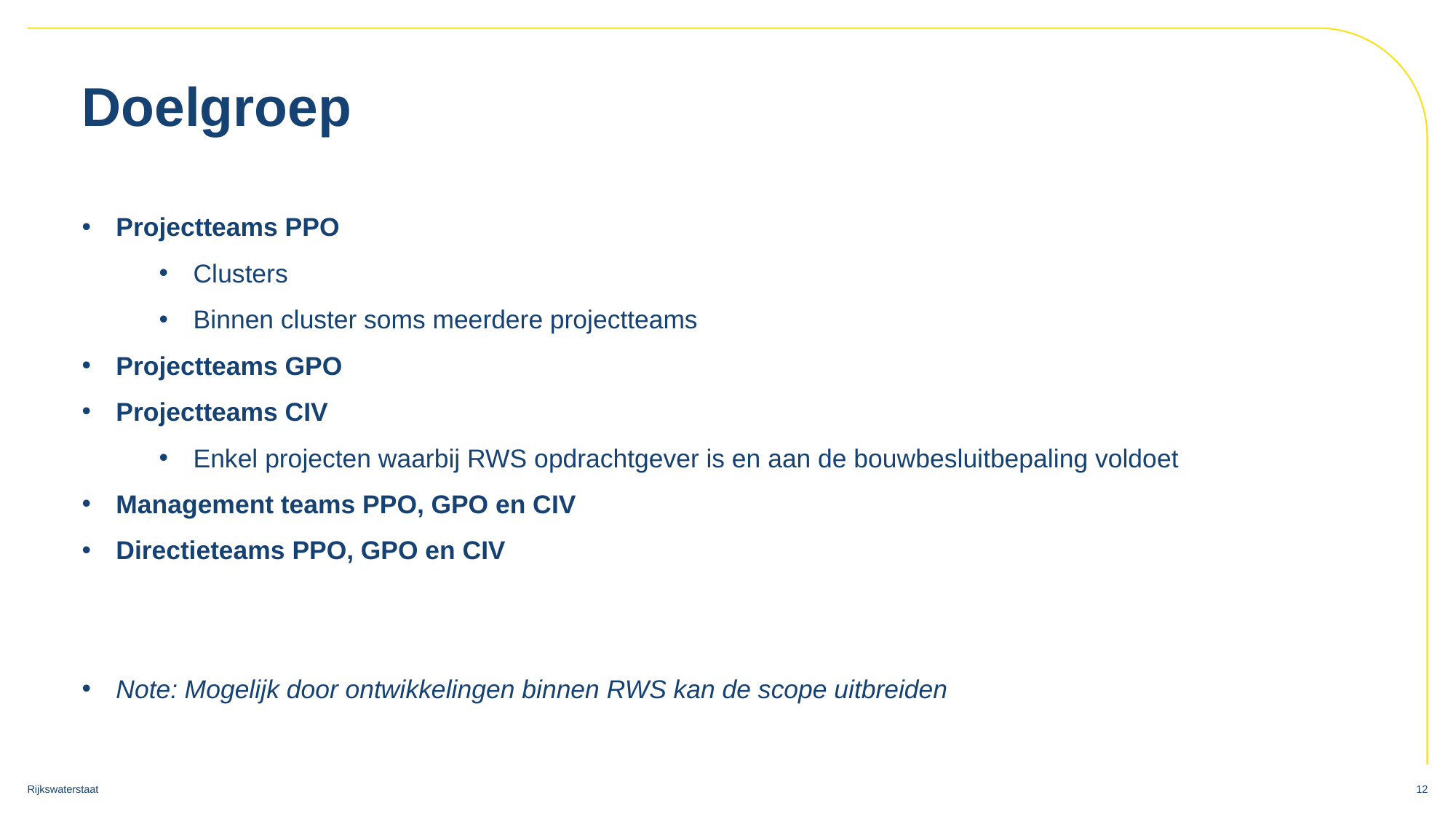

# Doelgroep
Projectteams PPO
Clusters
Binnen cluster soms meerdere projectteams
Projectteams GPO
Projectteams CIV
Enkel projecten waarbij RWS opdrachtgever is en aan de bouwbesluitbepaling voldoet
Management teams PPO, GPO en CIV
Directieteams PPO, GPO en CIV

Note: Mogelijk door ontwikkelingen binnen RWS kan de scope uitbreiden

12